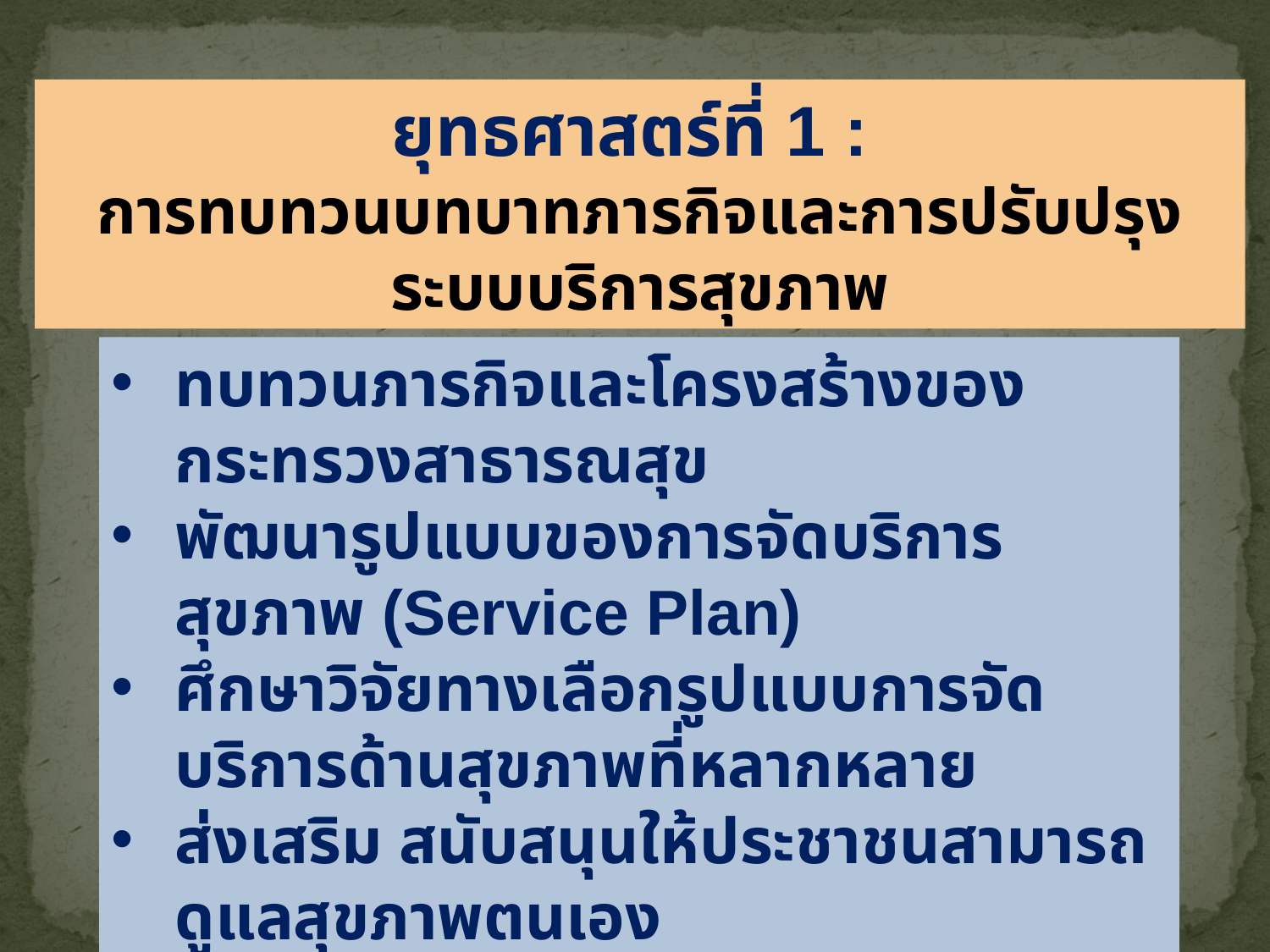

ยุทธศาสตร์ที่ 1 :
การทบทวนบทบาทภารกิจและการปรับปรุงระบบบริการสุขภาพ
ทบทวนภารกิจและโครงสร้างของกระทรวงสาธารณสุข
พัฒนารูปแบบของการจัดบริการสุขภาพ (Service Plan)
ศึกษาวิจัยทางเลือกรูปแบบการจัดบริการด้านสุขภาพที่หลากหลาย
ส่งเสริม สนับสนุนให้ประชาชนสามารถดูแลสุขภาพตนเอง